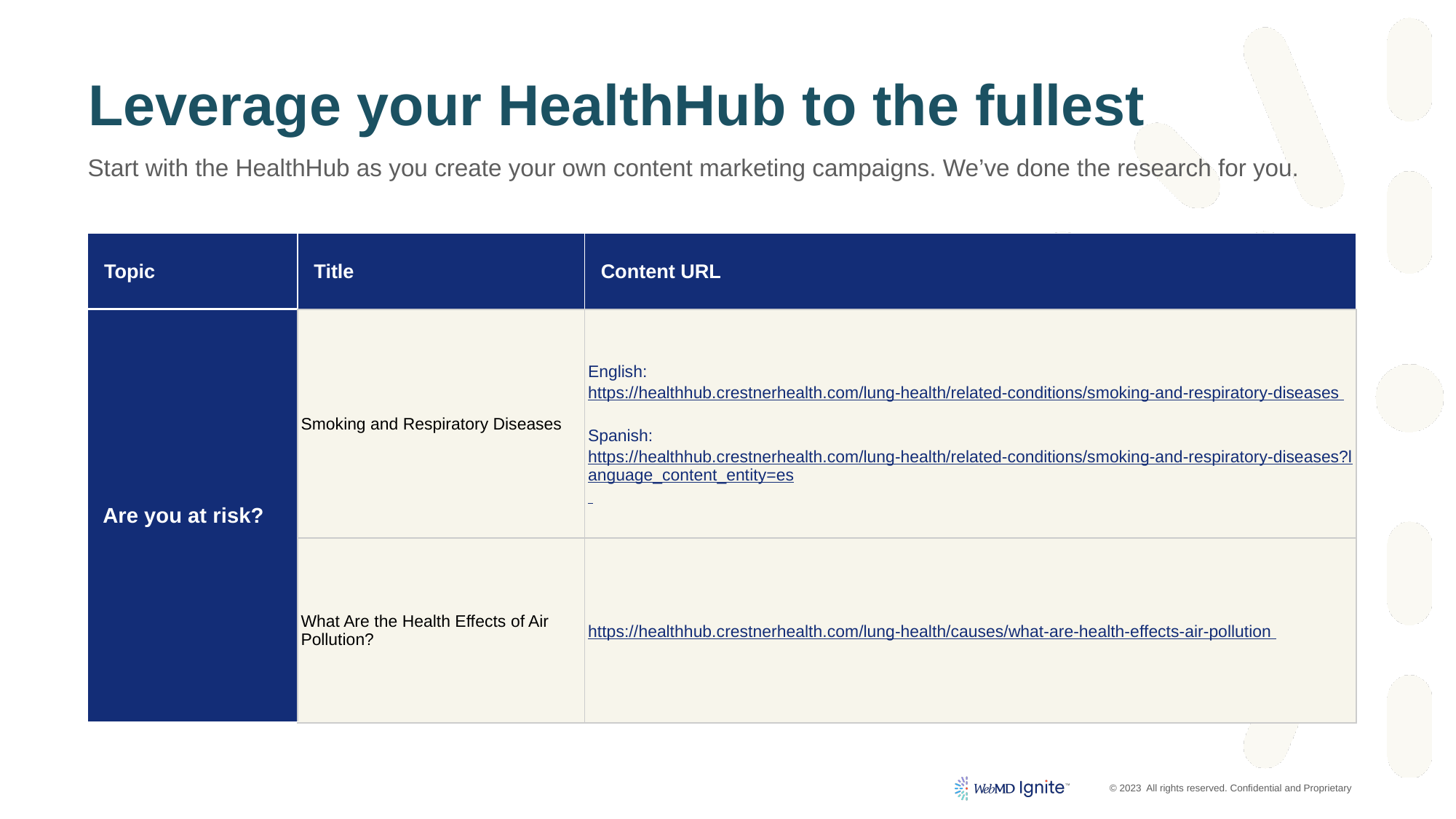

# Leverage your HealthHub to the fullest
Start with the HealthHub as you create your own content marketing campaigns. We’ve done the research for you.
| Topic | Title | Content URL |
| --- | --- | --- |
| Are you at risk? | Smoking and Respiratory Diseases | English: https://healthhub.crestnerhealth.com/lung-health/related-conditions/smoking-and-respiratory-diseases Spanish: https://healthhub.crestnerhealth.com/lung-health/related-conditions/smoking-and-respiratory-diseases?language\_content\_entity=es |
|  | What Are the Health Effects of Air Pollution? | https://healthhub.crestnerhealth.com/lung-health/causes/what-are-health-effects-air-pollution |